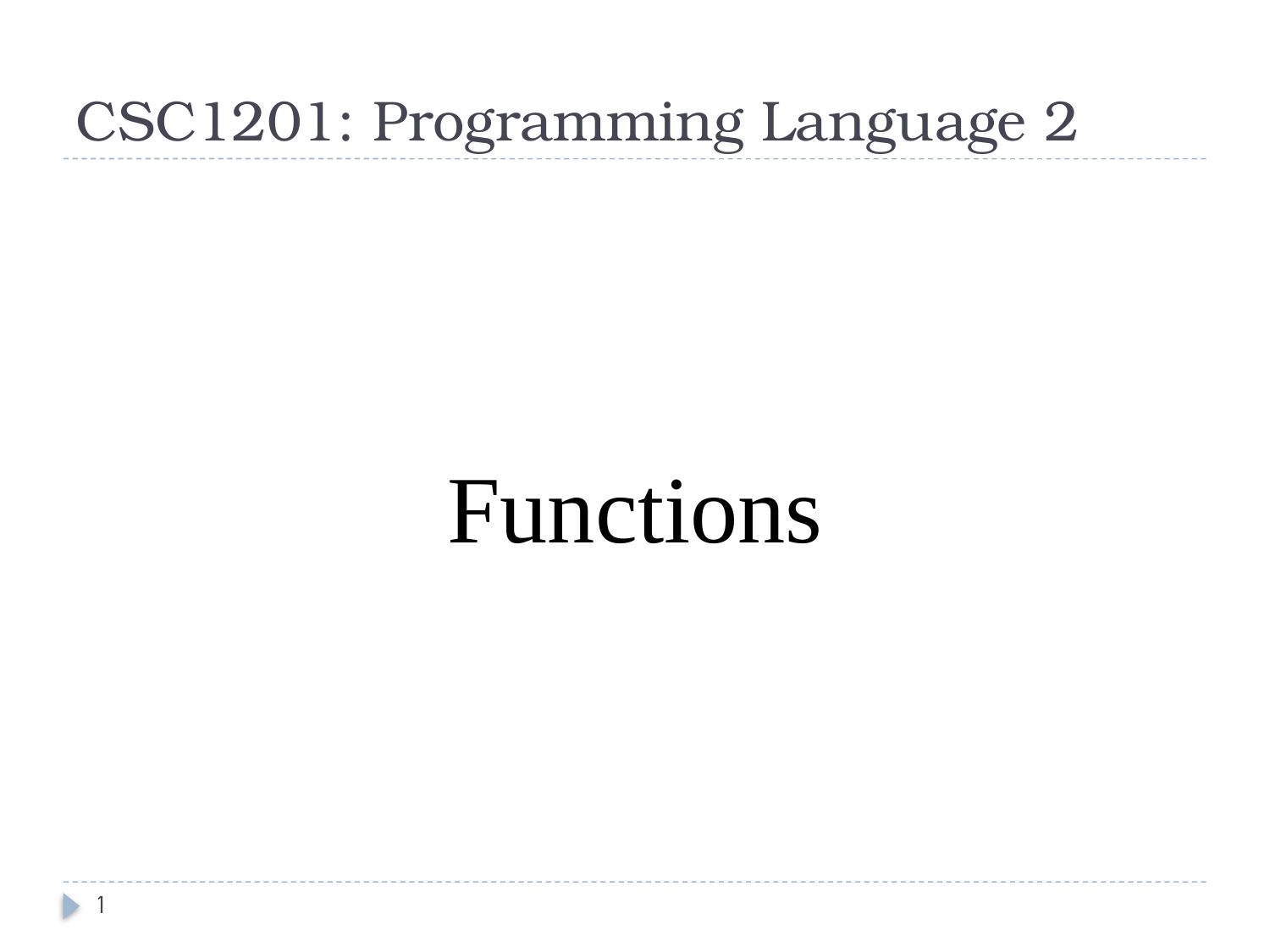

# CSC1201: Programming Language 2
Functions
1